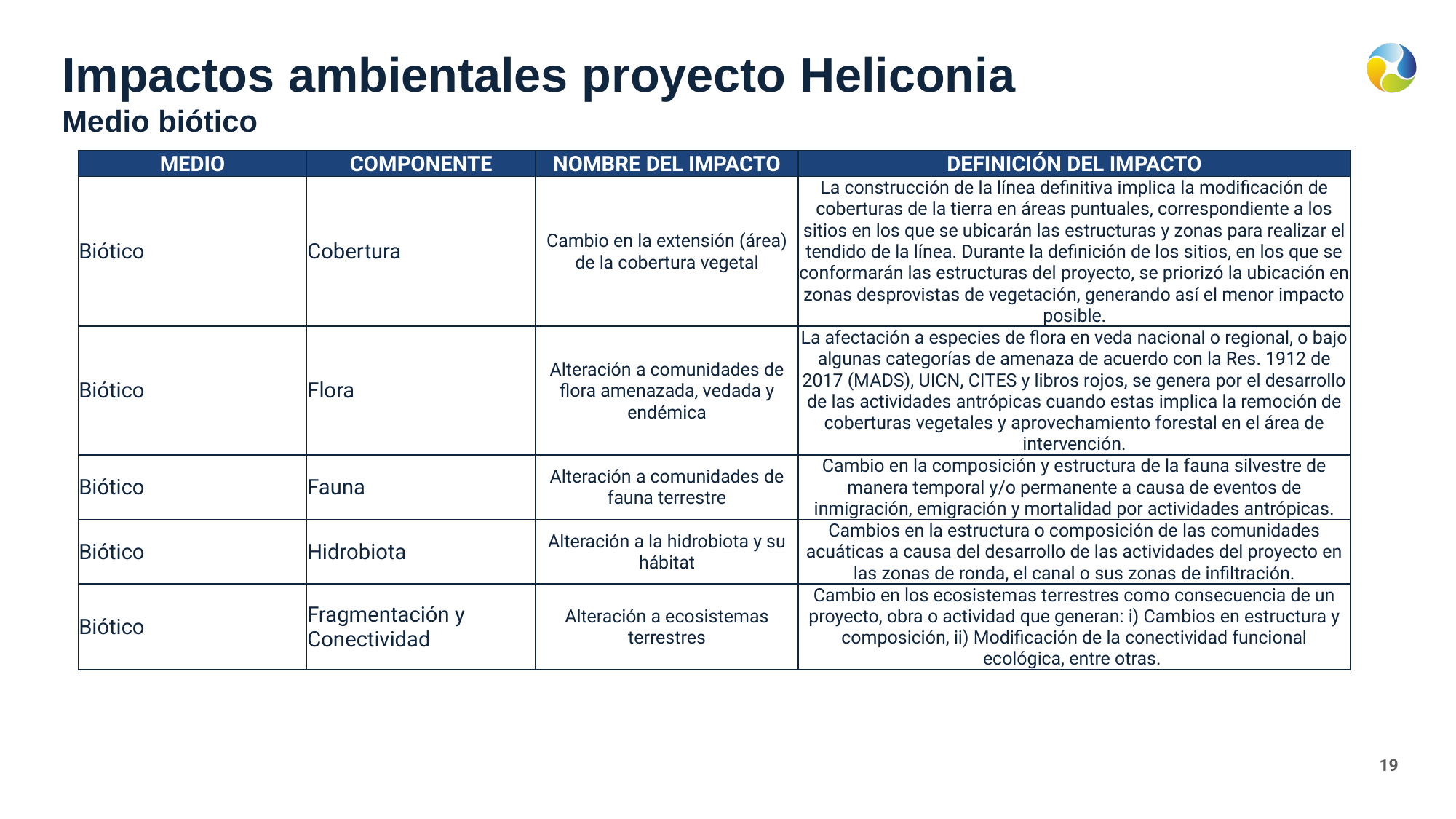

Impactos ambientales proyecto Heliconia
Medio biótico
| MEDIO | COMPONENTE | NOMBRE DEL IMPACTO | DEFINICIÓN DEL IMPACTO |
| --- | --- | --- | --- |
| Biótico | Cobertura | Cambio en la extensión (área) de la cobertura vegetal | La construcción de la línea definitiva implica la modificación de coberturas de la tierra en áreas puntuales, correspondiente a los sitios en los que se ubicarán las estructuras y zonas para realizar el tendido de la línea. Durante la definición de los sitios, en los que se conformarán las estructuras del proyecto, se priorizó la ubicación en zonas desprovistas de vegetación, generando así el menor impacto posible. |
| Biótico | Flora | Alteración a comunidades de flora amenazada, vedada y endémica | La afectación a especies de flora en veda nacional o regional, o bajo algunas categorías de amenaza de acuerdo con la Res. 1912 de 2017 (MADS), UICN, CITES y libros rojos, se genera por el desarrollo de las actividades antrópicas cuando estas implica la remoción de coberturas vegetales y aprovechamiento forestal en el área de intervención. |
| Biótico | Fauna | Alteración a comunidades de fauna terrestre | Cambio en la composición y estructura de la fauna silvestre de manera temporal y/o permanente a causa de eventos de inmigración, emigración y mortalidad por actividades antrópicas. |
| Biótico | Hidrobiota | Alteración a la hidrobiota y su hábitat | Cambios en la estructura o composición de las comunidades acuáticas a causa del desarrollo de las actividades del proyecto en las zonas de ronda, el canal o sus zonas de infiltración. |
| Biótico | Fragmentación y Conectividad | Alteración a ecosistemas terrestres | Cambio en los ecosistemas terrestres como consecuencia de un proyecto, obra o actividad que generan: i) Cambios en estructura y composición, ii) Modificación de la conectividad funcional ecológica, entre otras. |